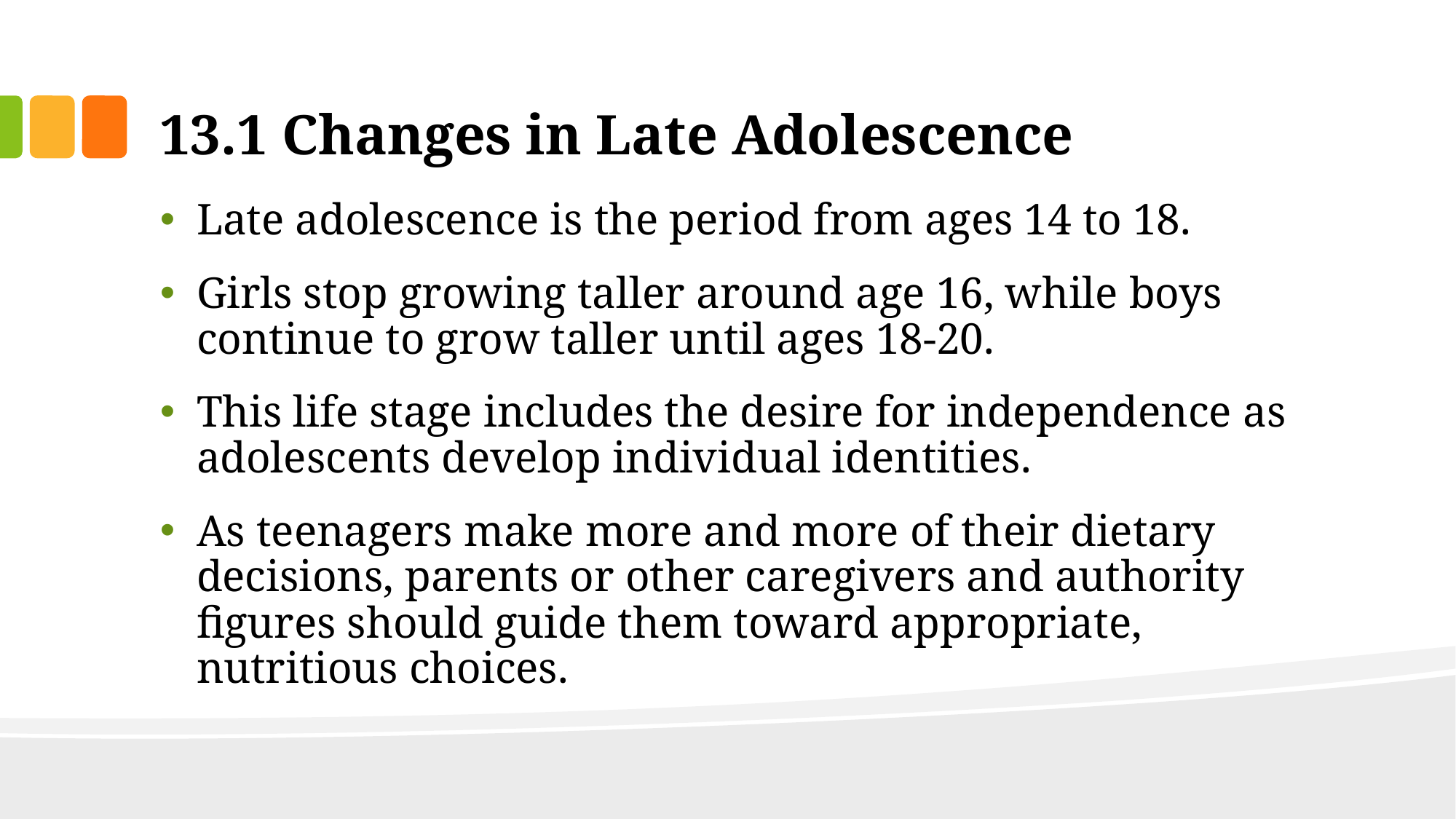

# 13.1 Changes in Late Adolescence
Late adolescence is the period from ages 14 to 18.
Girls stop growing taller around age 16, while boys continue to grow taller until ages 18-20.
This life stage includes the desire for independence as adolescents develop individual identities.
As teenagers make more and more of their dietary decisions, parents or other caregivers and authority figures should guide them toward appropriate, nutritious choices.